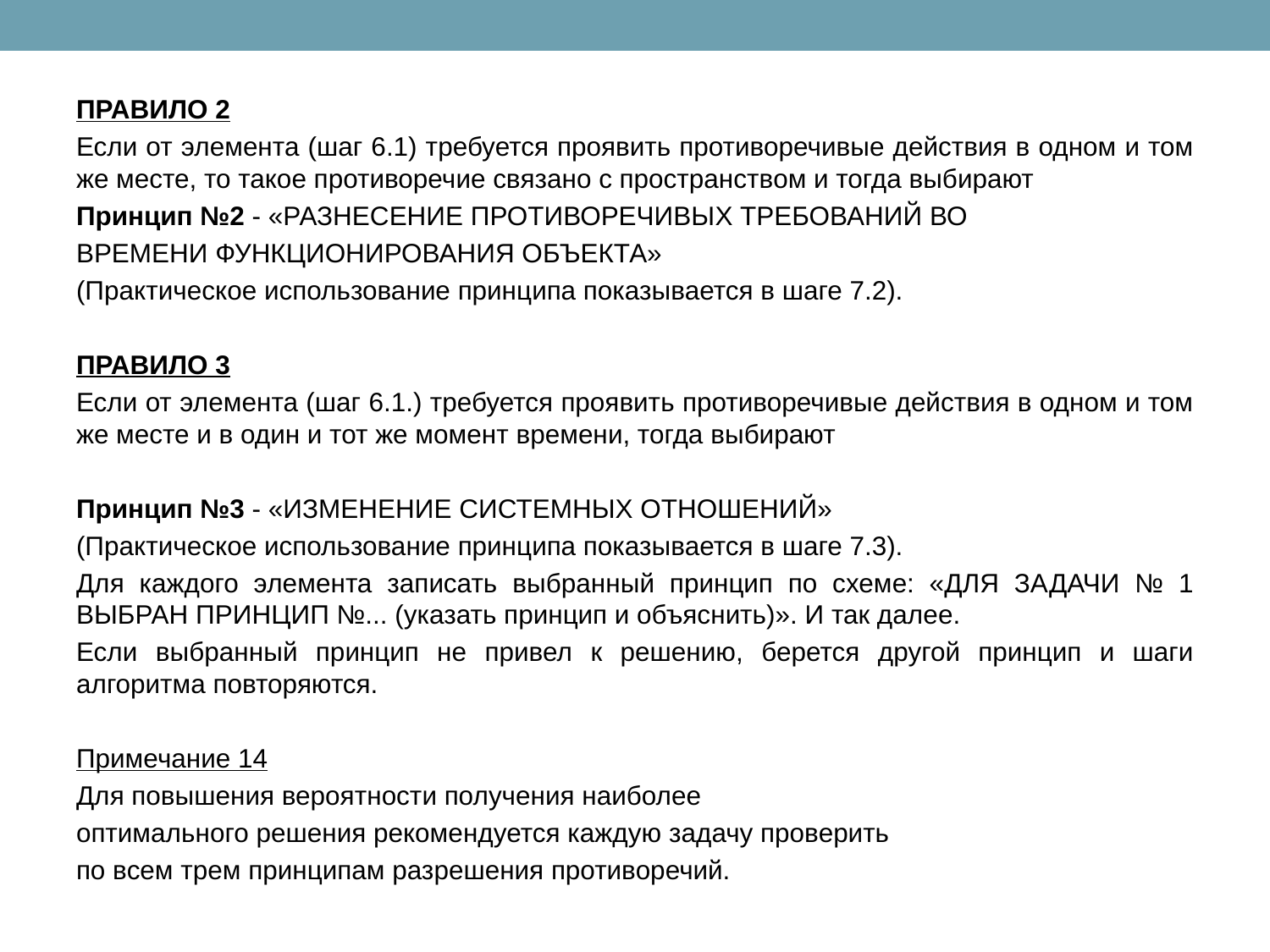

ПРАВИЛО 2
Если от элемента (шаг 6.1) требуется проявить противоречивые действия в одном и том же месте, то такое противоречие связано с пространством и тогда выбирают
Принцип №2 - «РАЗНЕСЕНИЕ ПРОТИВОРЕЧИВЫХ ТРЕБОВАНИЙ ВО
ВРЕМЕНИ ФУНКЦИОНИРОВАНИЯ ОБЪЕКТА»
(Практическое использование принципа показывается в шаге 7.2).

ПРАВИЛО 3
Если от элемента (шаг 6.1.) требуется проявить противоречивые действия в одном и том же месте и в один и тот же момент времени, тогда выбирают

Принцип №3 - «ИЗМЕНЕНИЕ СИСТЕМНЫХ ОТНОШЕНИЙ»
(Практическое использование принципа показывается в шаге 7.3).
Для каждого элемента записать выбранный принцип по схеме: «ДЛЯ ЗАДАЧИ № 1 ВЫБРАН ПРИНЦИП №... (указать принцип и объяснить)». И так далее.
Если выбранный принцип не привел к решению, берется другой принцип и шаги алгоритма повторяются.

Примечание 14
Для повышения вероятности получения наиболее
оптимального решения рекомендуется каждую задачу проверить
по всем трем принципам разрешения противоречий.